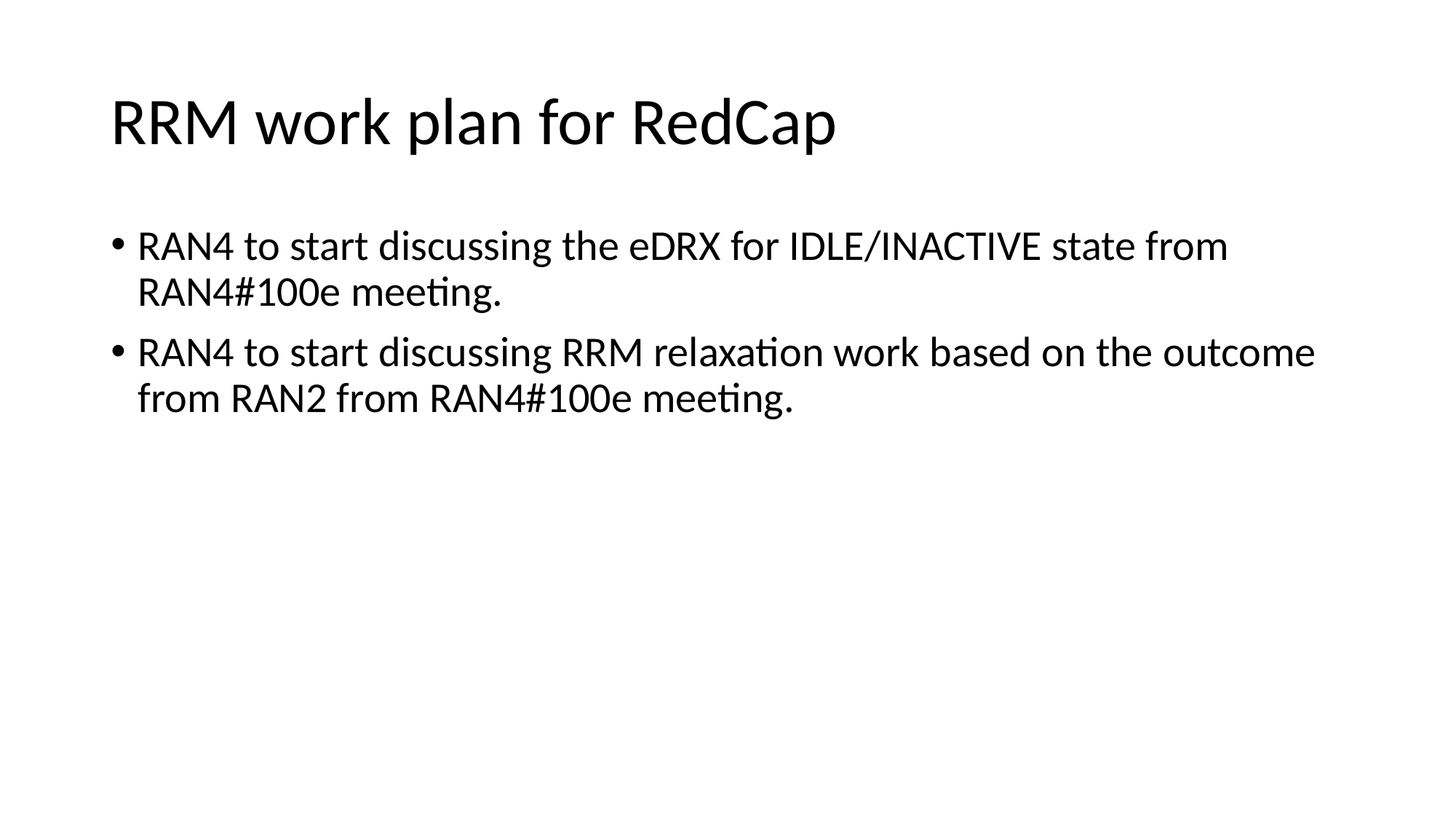

# RRM work plan for RedCap
RAN4 to start discussing the eDRX for IDLE/INACTIVE state from RAN4#100e meeting.
RAN4 to start discussing RRM relaxation work based on the outcome from RAN2 from RAN4#100e meeting.